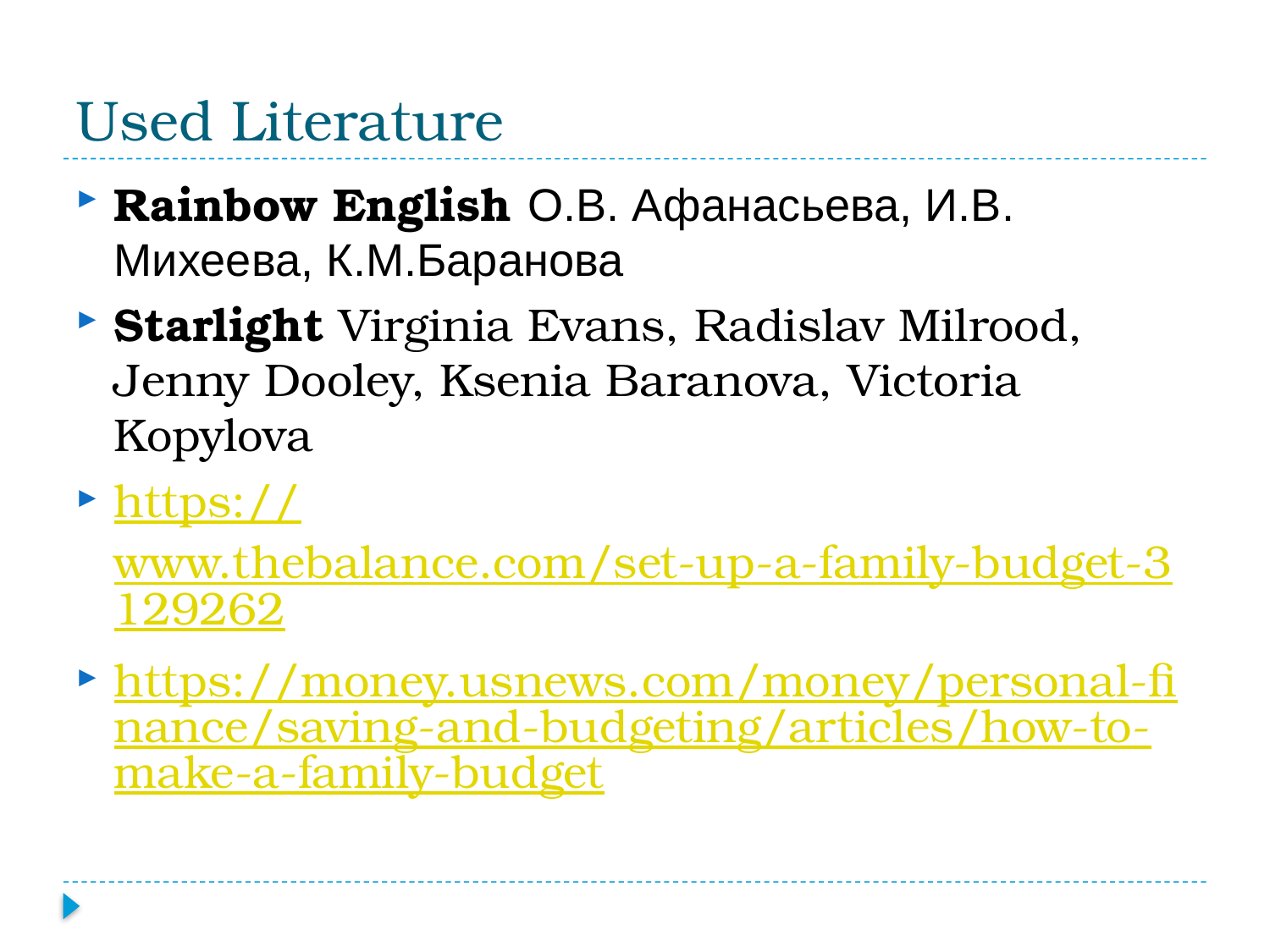

# Used Literature
Rainbow English О.В. Афанасьева, И.В. Михеева, К.М.Баранова
Starlight Virginia Evans, Radislav Milrood, Jenny Dooley, Ksenia Baranova, Victoria Kopylova
https://www.thebalance.com/set-up-a-family-budget-3129262
https://money.usnews.com/money/personal-finance/saving-and-budgeting/articles/how-to-make-a-family-budget